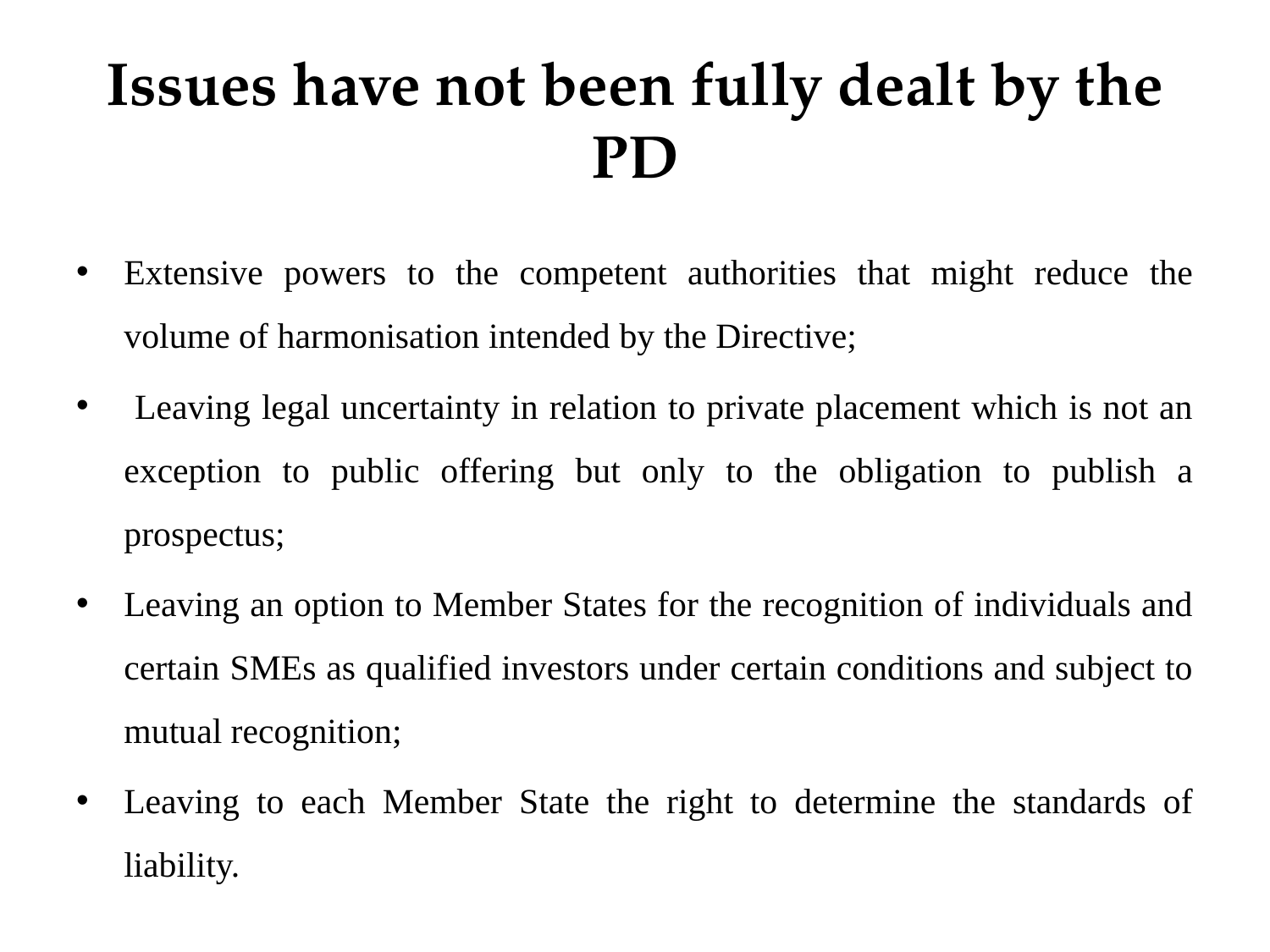

# Issues have not been fully dealt by the PD
Extensive powers to the competent authorities that might reduce the volume of harmonisation intended by the Directive;
 Leaving legal uncertainty in relation to private placement which is not an exception to public offering but only to the obligation to publish a prospectus;
Leaving an option to Member States for the recognition of individuals and certain SMEs as qualified investors under certain conditions and subject to mutual recognition;
Leaving to each Member State the right to determine the standards of liability.